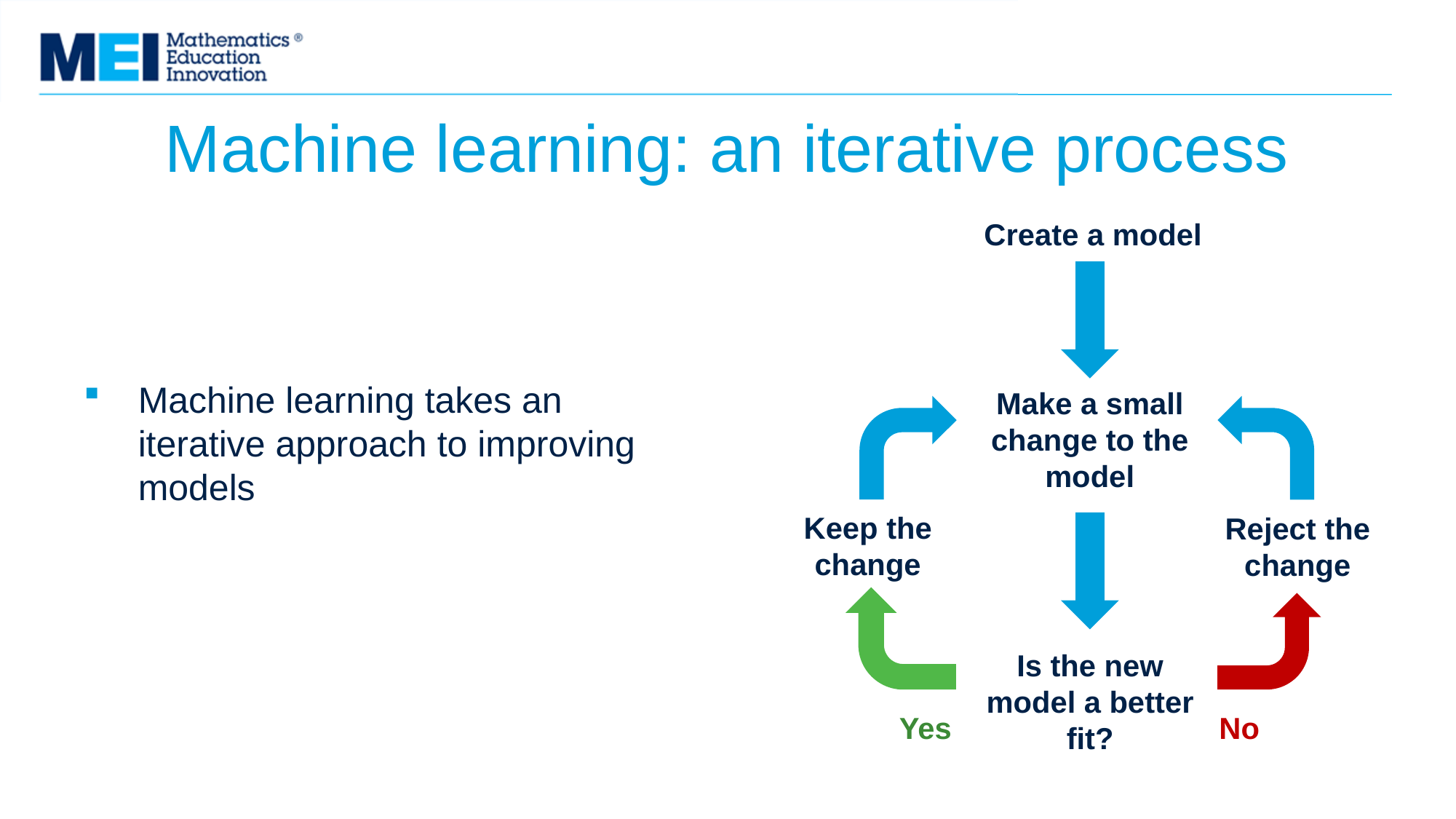

# Machine learning: an iterative process
 Create a model

Make a small change to the model

Keep the change
Reject the change

Is the new model a better fit?
No
Yes
Machine learning takes an iterative approach to improving models